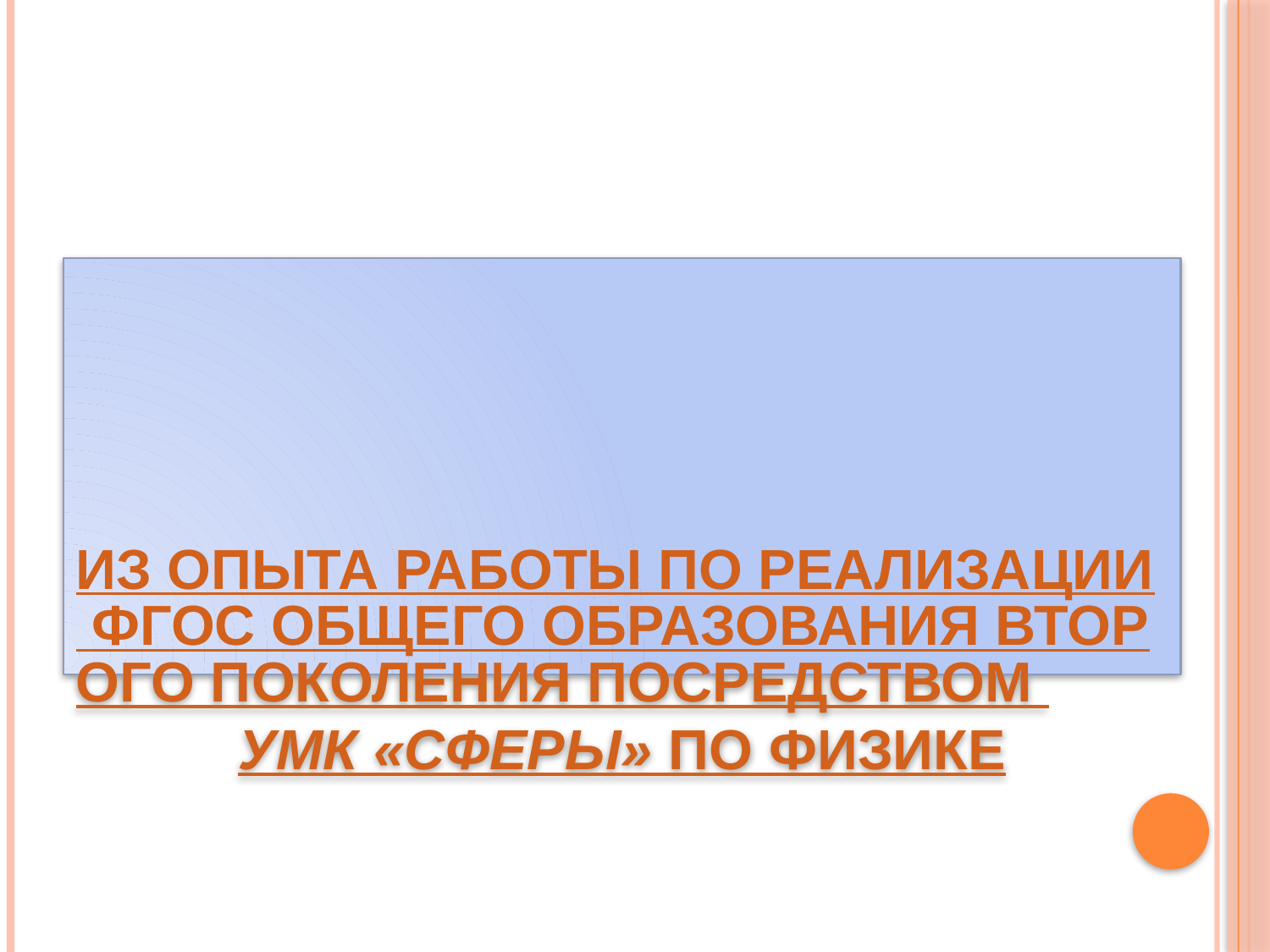

# ИЗ ОПЫТА РАБОТЫ ПО РЕАЛИЗАЦИИ ФГОС ОБЩЕГО ОБРАЗОВАНИЯ ВТОРОГО ПОКОЛЕНИЯ ПОСРЕДСТВОМ УМК «СФЕРЫ» ПО ФИЗИКЕ